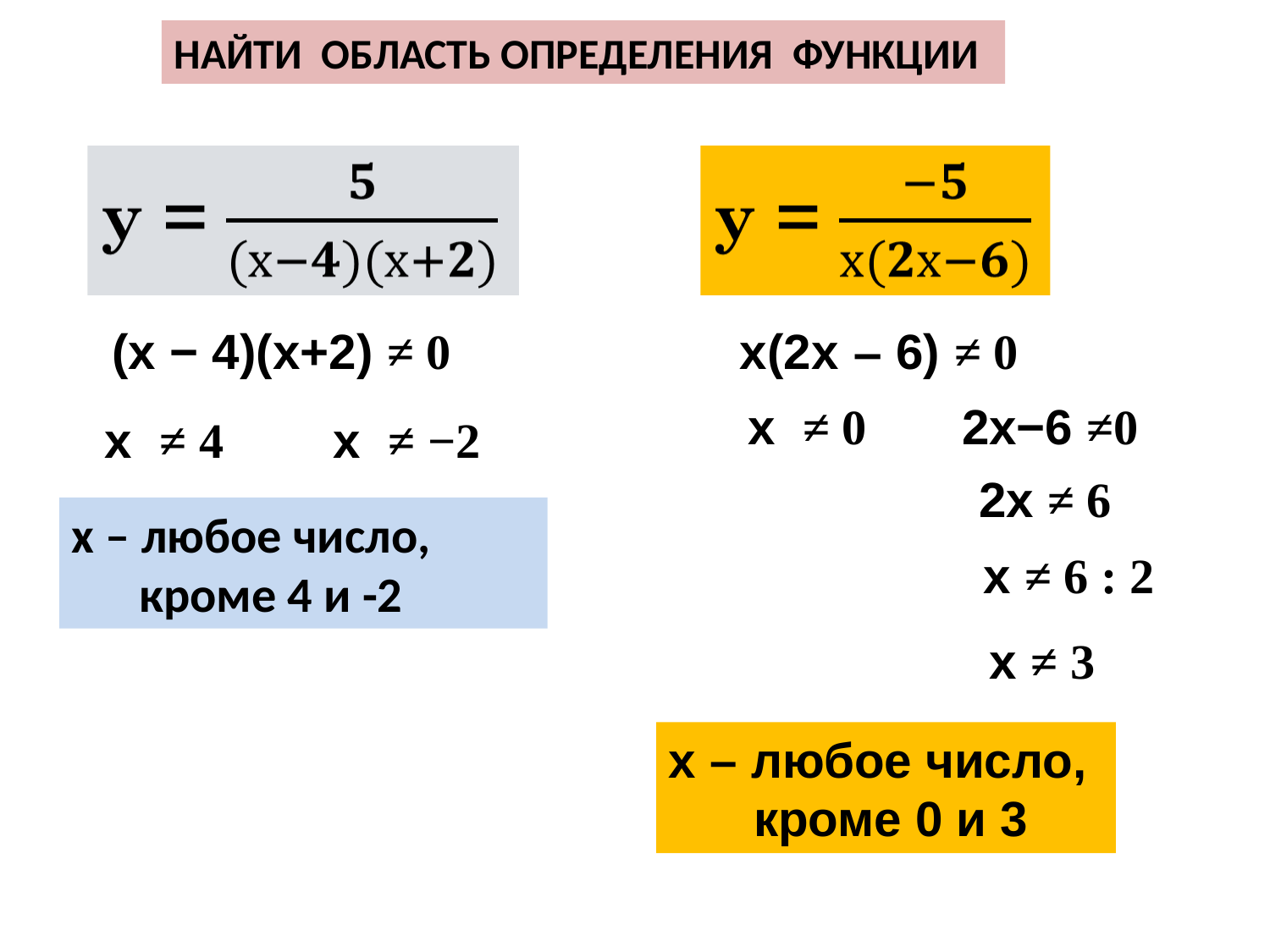

НАЙТИ  ОБЛАСТЬ ОПРЕДЕЛЕНИЯ  ФУНКЦИИ

(х − 4)(х+2) ≠ 0
х(2х − 6) ≠ 0
2х−6 ≠0
х  ≠ 0
х  ≠ 4
х  ≠ −2
2х ≠ 6
х – любое число,
      кроме 4 и -2
х ≠ 6 : 2
х ≠ 3
х – любое число,
      кроме 0 и 3